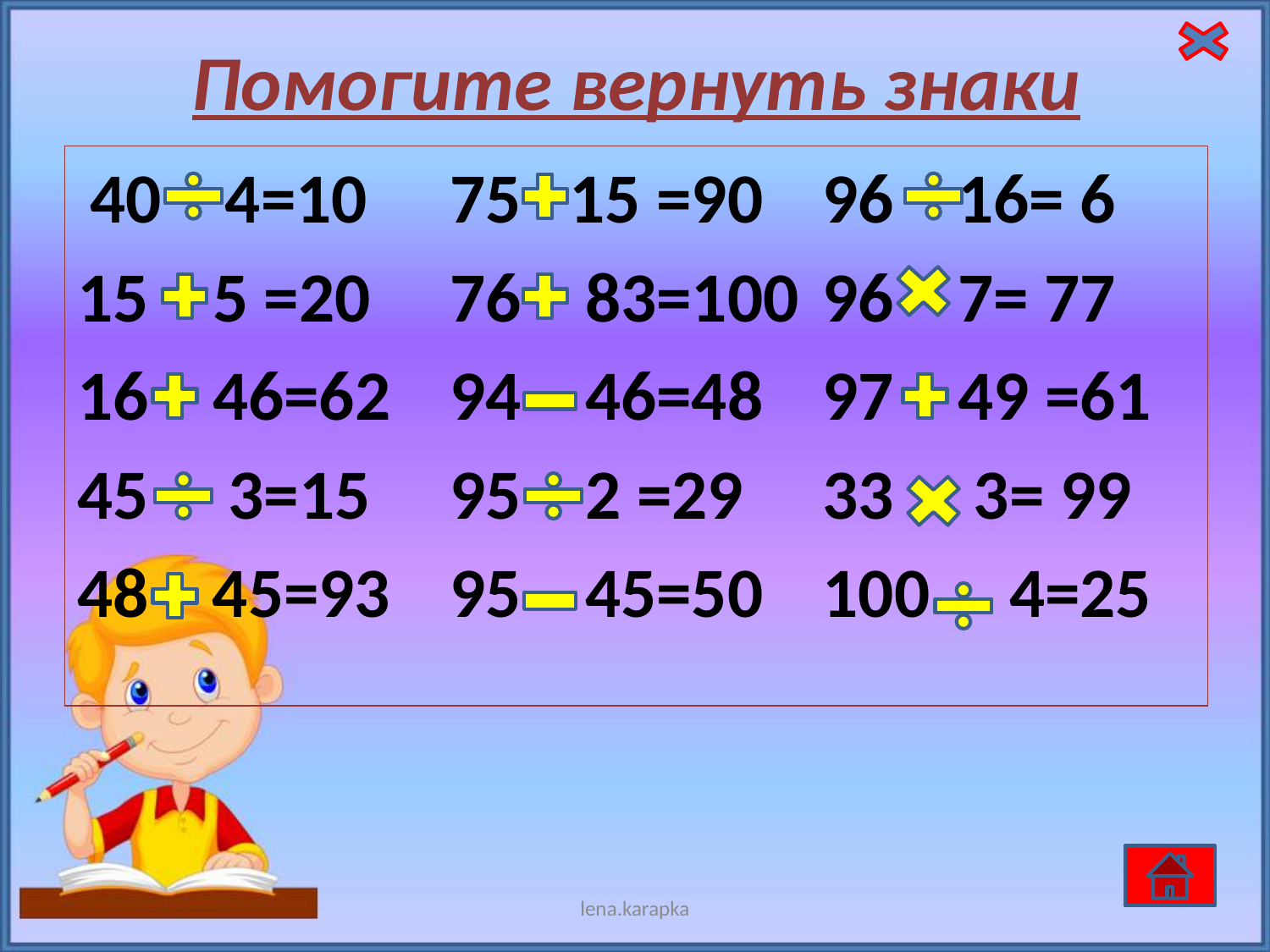

# Помогите вернуть знаки

 40    4=10
  5 =20
  46=62
   3=15
48    45=93

 15 =90
  83=100
  46=48
  2 =29
  45=50

96    16= 6
  7= 77
  49 =61
33     3= 99
100     4=25

lena.karapka